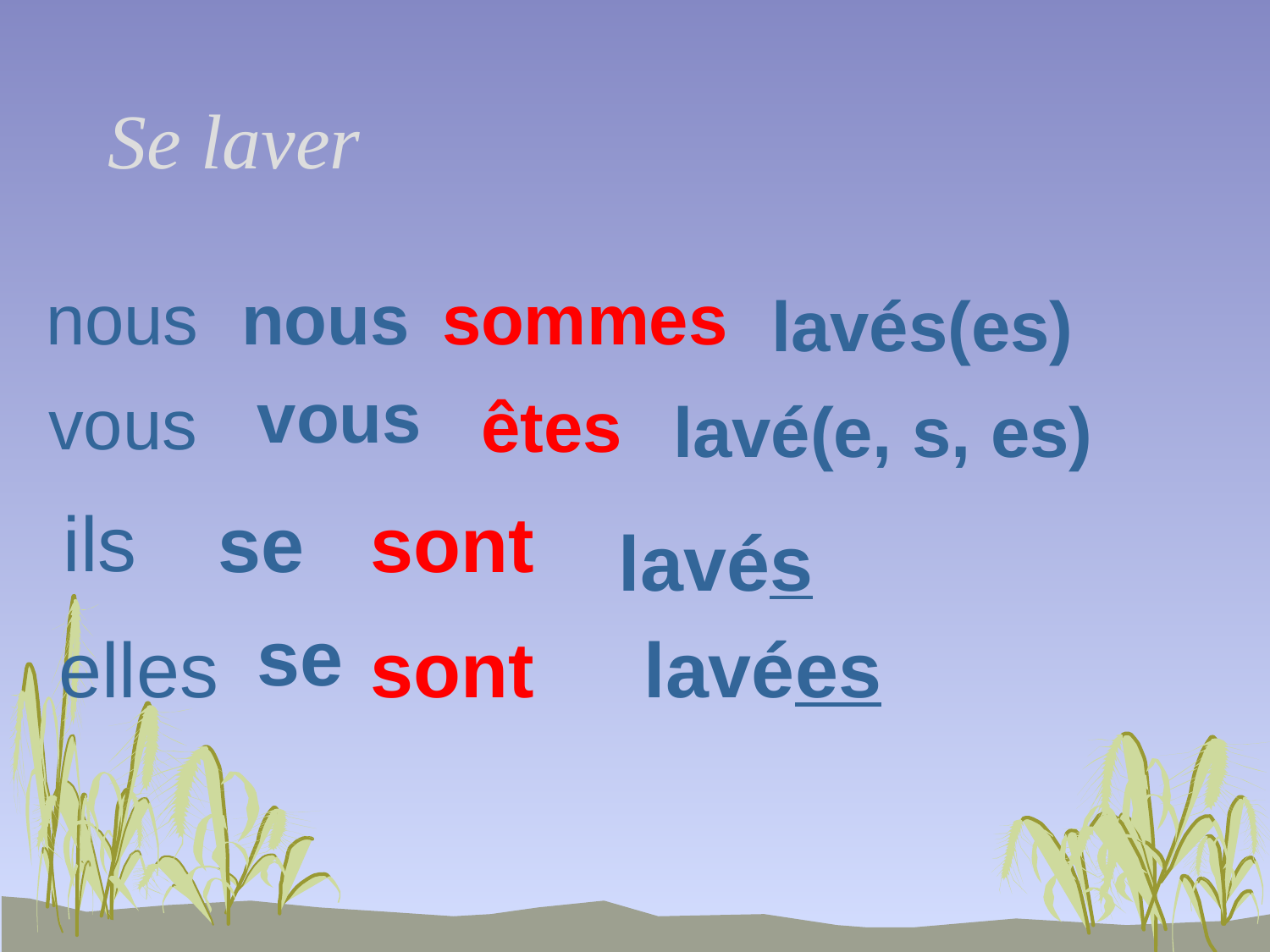

# Se laver
nous
nous
sommes
lavés(es)
vous
vous
êtes
lavé(e, s, es)
ils
se
sont
lavés
se
elles
sont
lavées